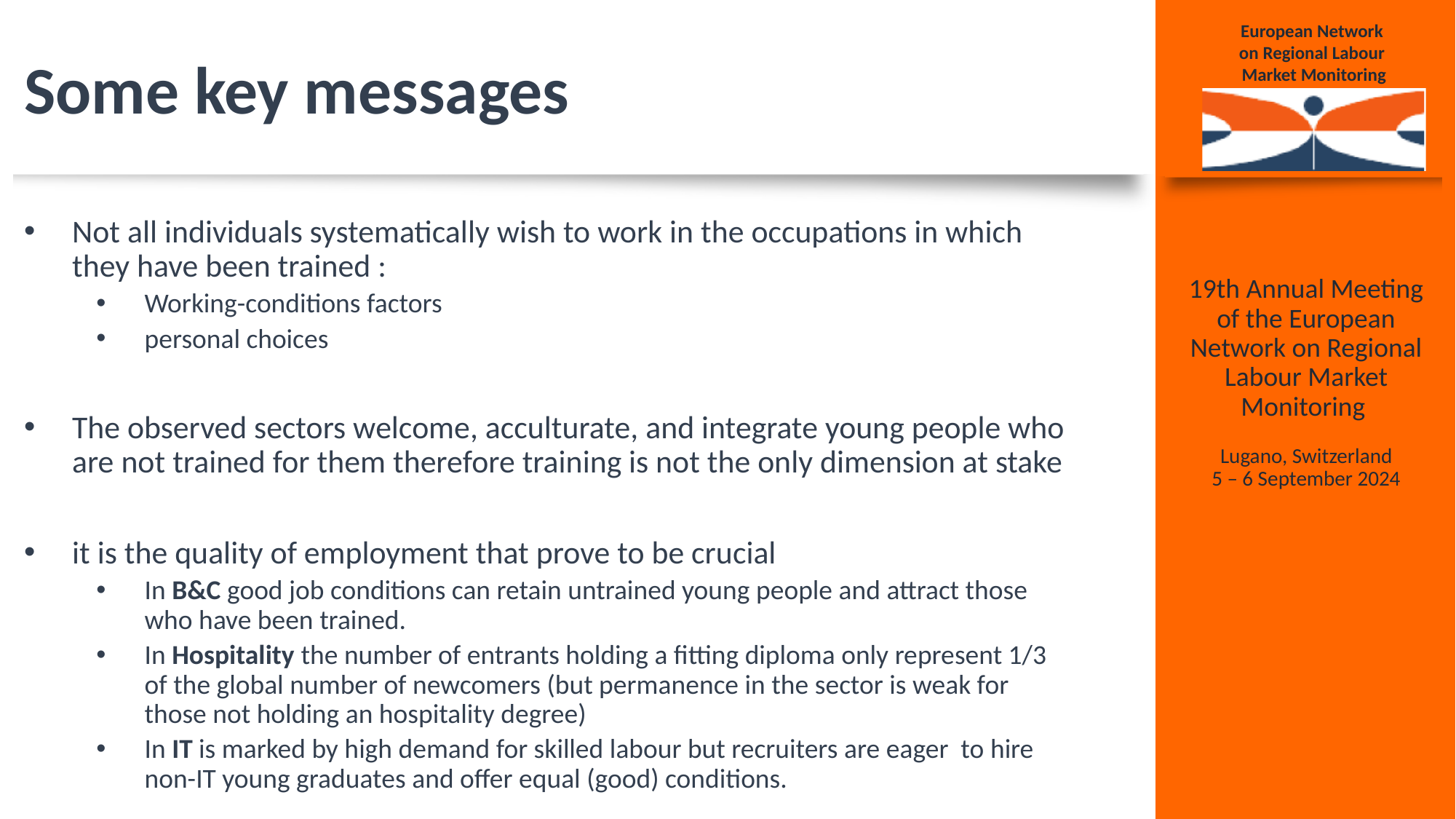

# Some key messages
Not all individuals systematically wish to work in the occupations in which they have been trained :
Working-conditions factors
personal choices

The observed sectors welcome, acculturate, and integrate young people who are not trained for them therefore training is not the only dimension at stake

it is the quality of employment that prove to be crucial
In B&C good job conditions can retain untrained young people and attract those who have been trained.
In Hospitality the number of entrants holding a fitting diploma only represent 1/3 of the global number of newcomers (but permanence in the sector is weak for those not holding an hospitality degree)
In IT is marked by high demand for skilled labour but recruiters are eager  to hire non-IT young graduates and offer equal (good) conditions.